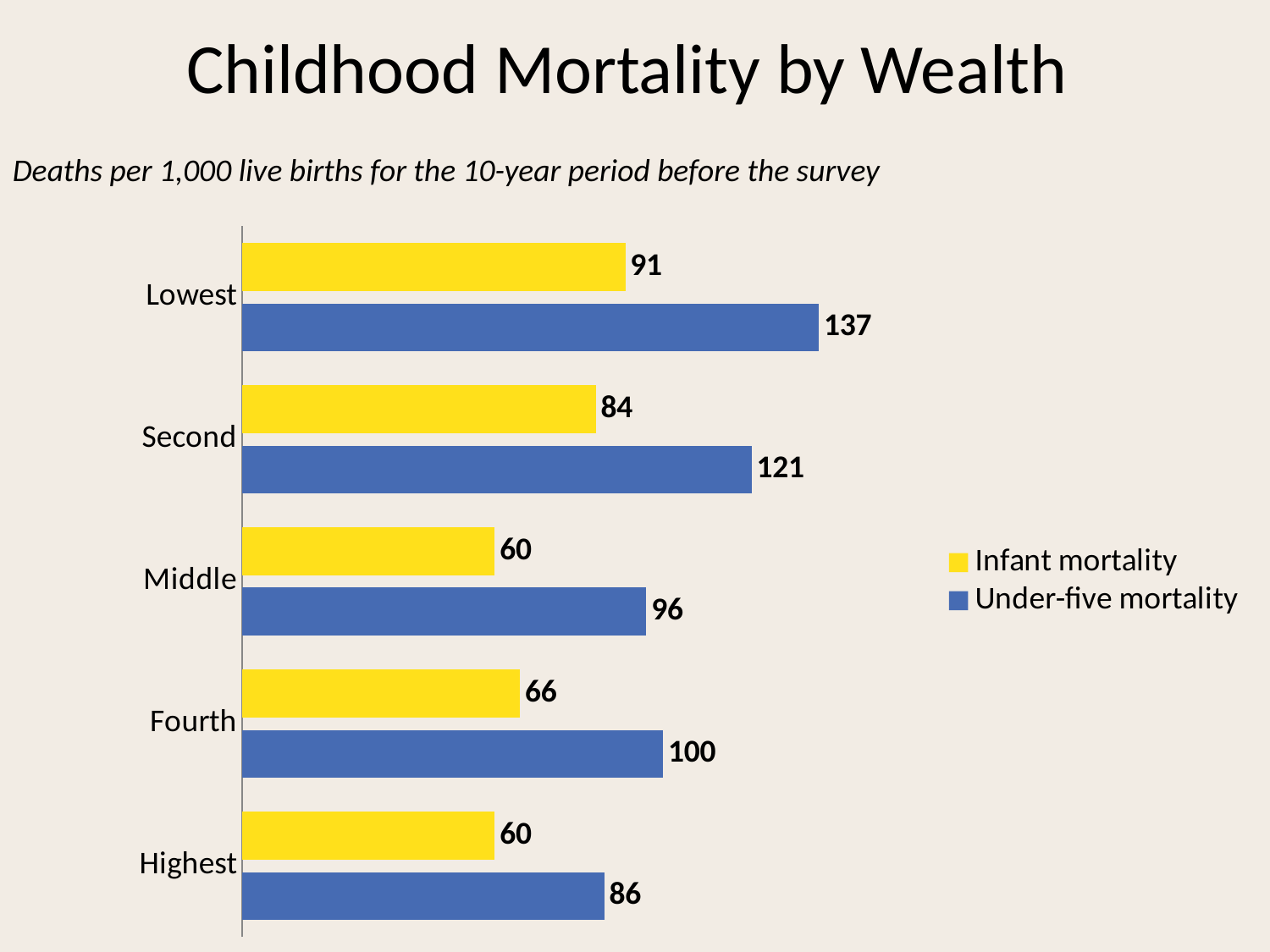

# Childhood Mortality by Wealth
Deaths per 1,000 live births for the 10-year period before the survey

### Chart

| Category | Under-five mortality | Infant mortality |
|---|---|---|
| Highest | 86.0 | 60.0 |
| Fourth | 100.0 | 66.0 |
| Middle | 96.0 | 60.0 |
| Second | 121.0 | 84.0 |
| Lowest | 137.0 | 91.0 |